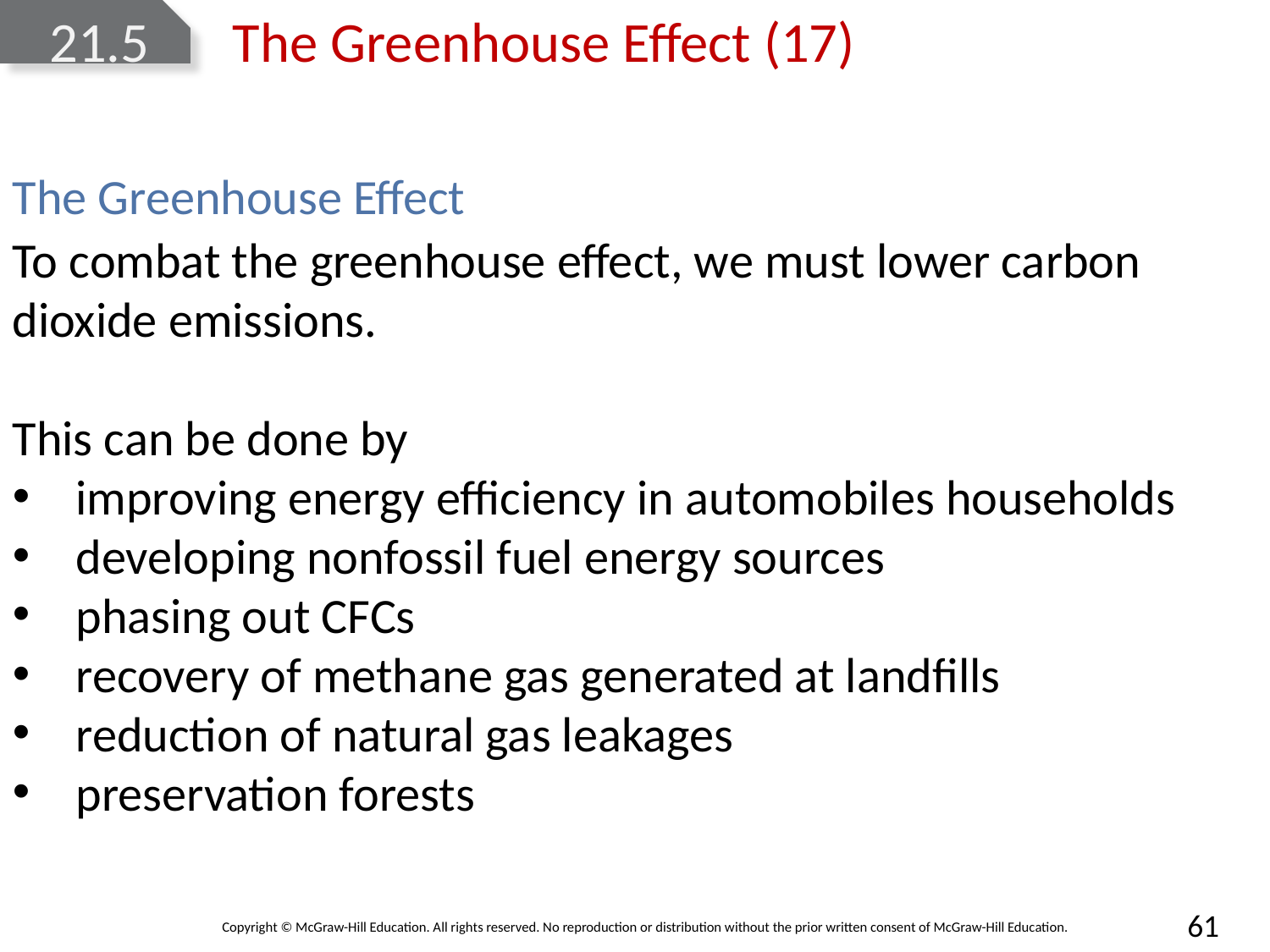

# 21.5 The Greenhouse Effect (17)
The Greenhouse Effect
To combat the greenhouse effect, we must lower carbon dioxide emissions.
This can be done by
improving energy efficiency in automobiles households
developing nonfossil fuel energy sources
phasing out CFCs
recovery of methane gas generated at landfills
reduction of natural gas leakages
preservation forests